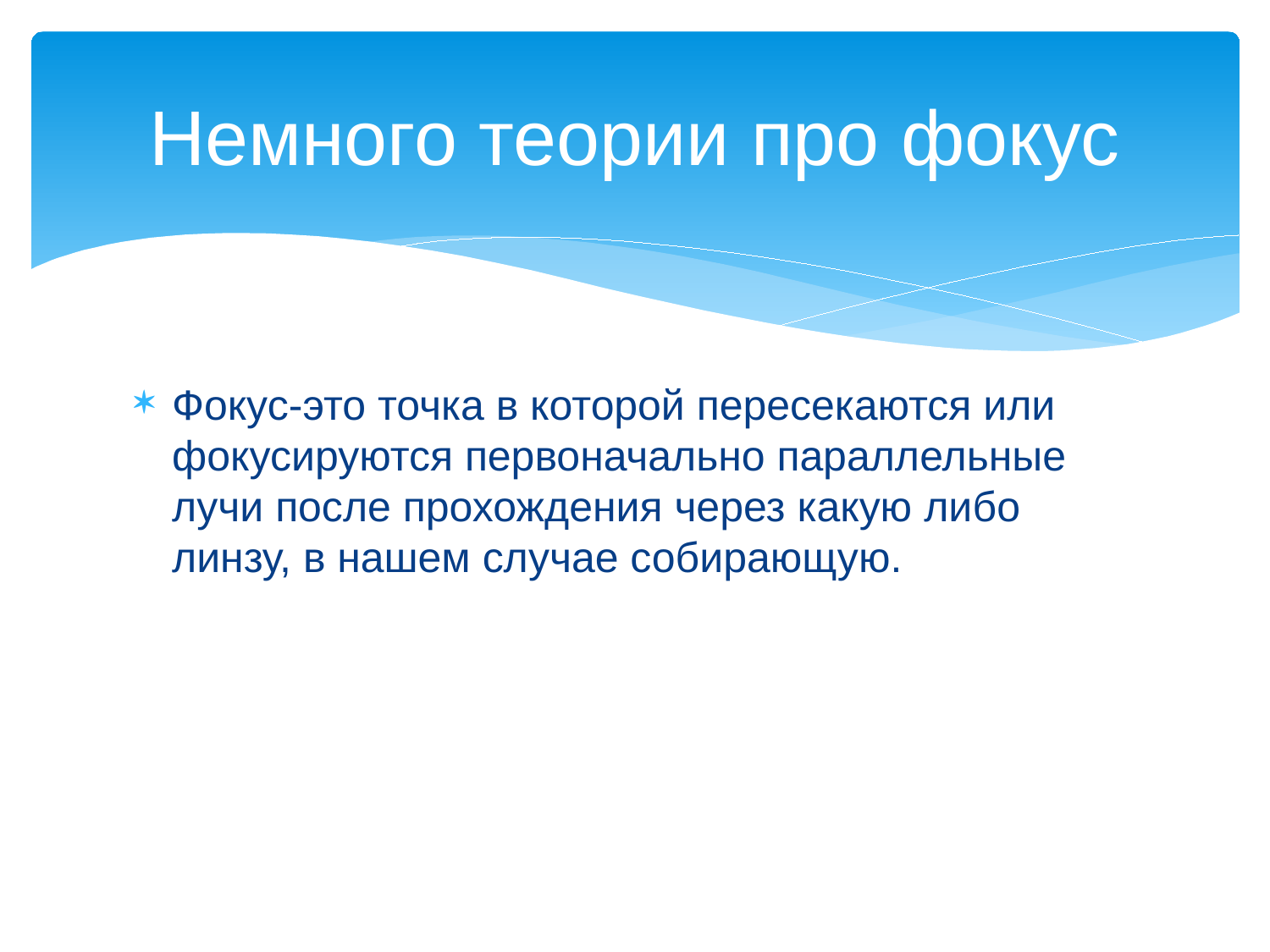

# Немного теории про фокус
Фокус-это точка в которой пересекаются или фокусируются первоначально параллельные лучи после прохождения через какую либо линзу, в нашем случае собирающую.